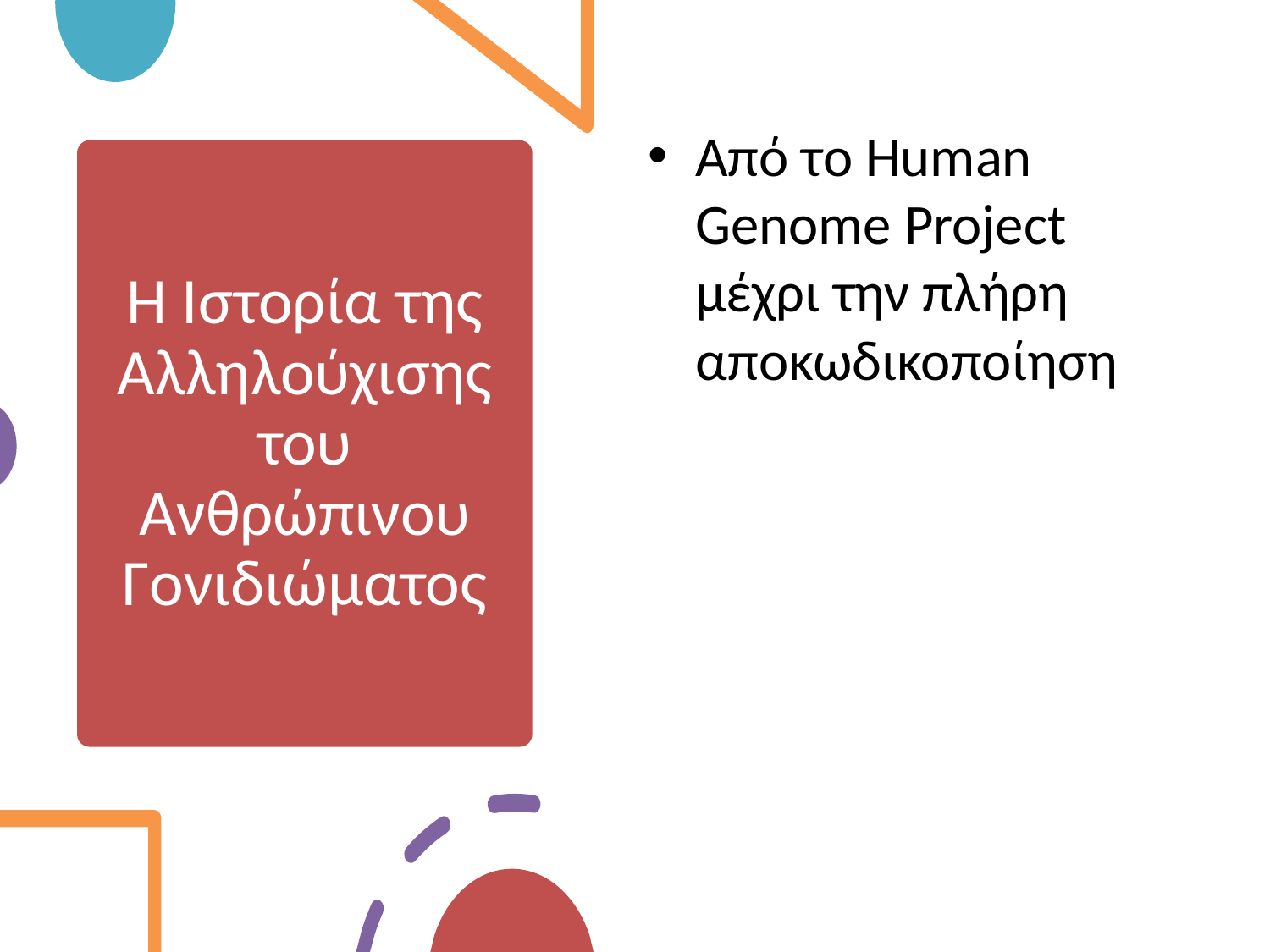

Από το Human Genome Project μέχρι την πλήρη αποκωδικοποίηση

# Η Ιστορία της Αλληλούχισης του Ανθρώπινου Γονιδιώματος